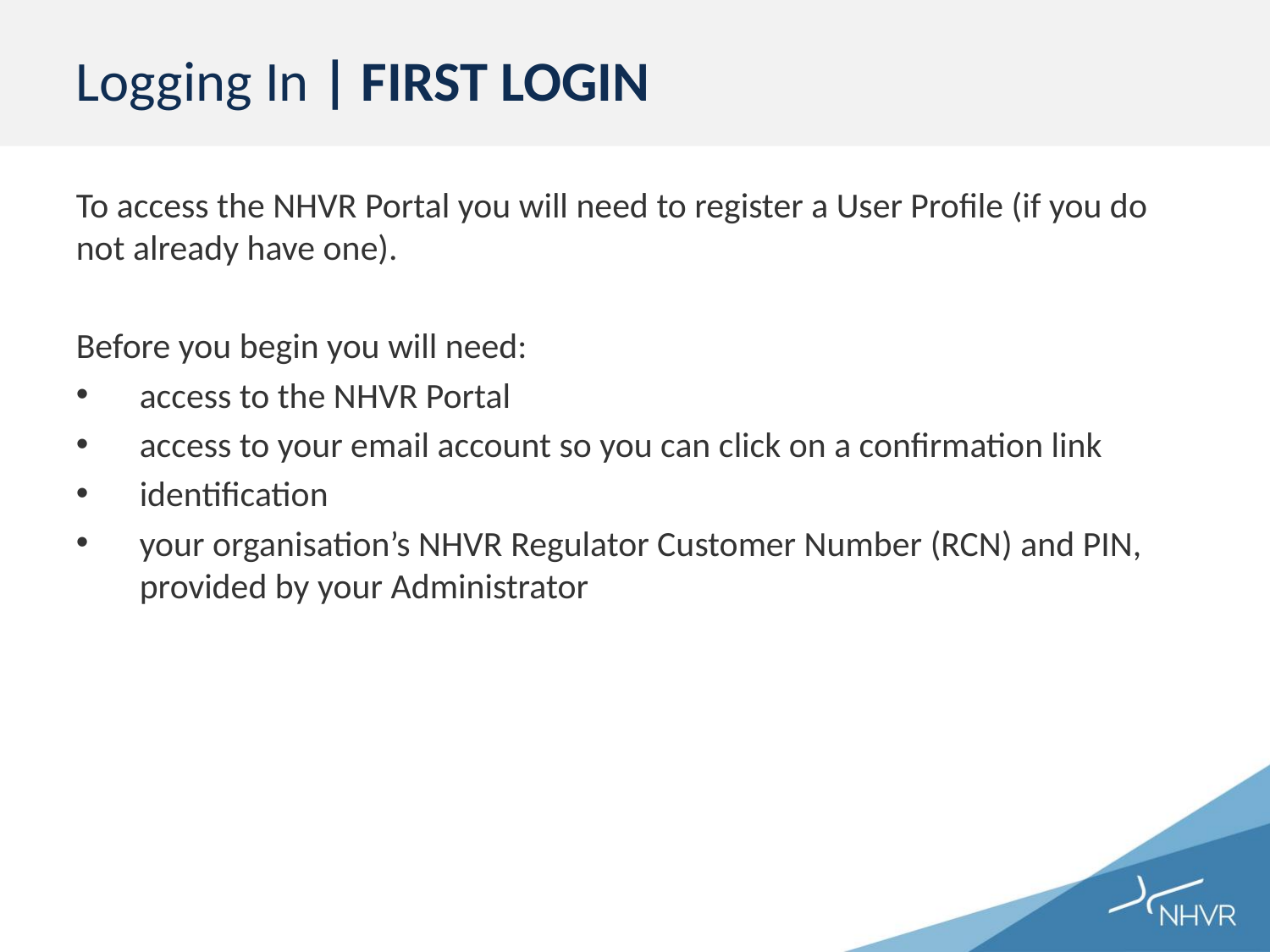

# Logging In | FIRST LOGIN
To access the NHVR Portal you will need to register a User Profile (if you do not already have one).

Before you begin you will need:
access to the NHVR Portal
access to your email account so you can click on a confirmation link
identification
your organisation’s NHVR Regulator Customer Number (RCN) and PIN, provided by your Administrator